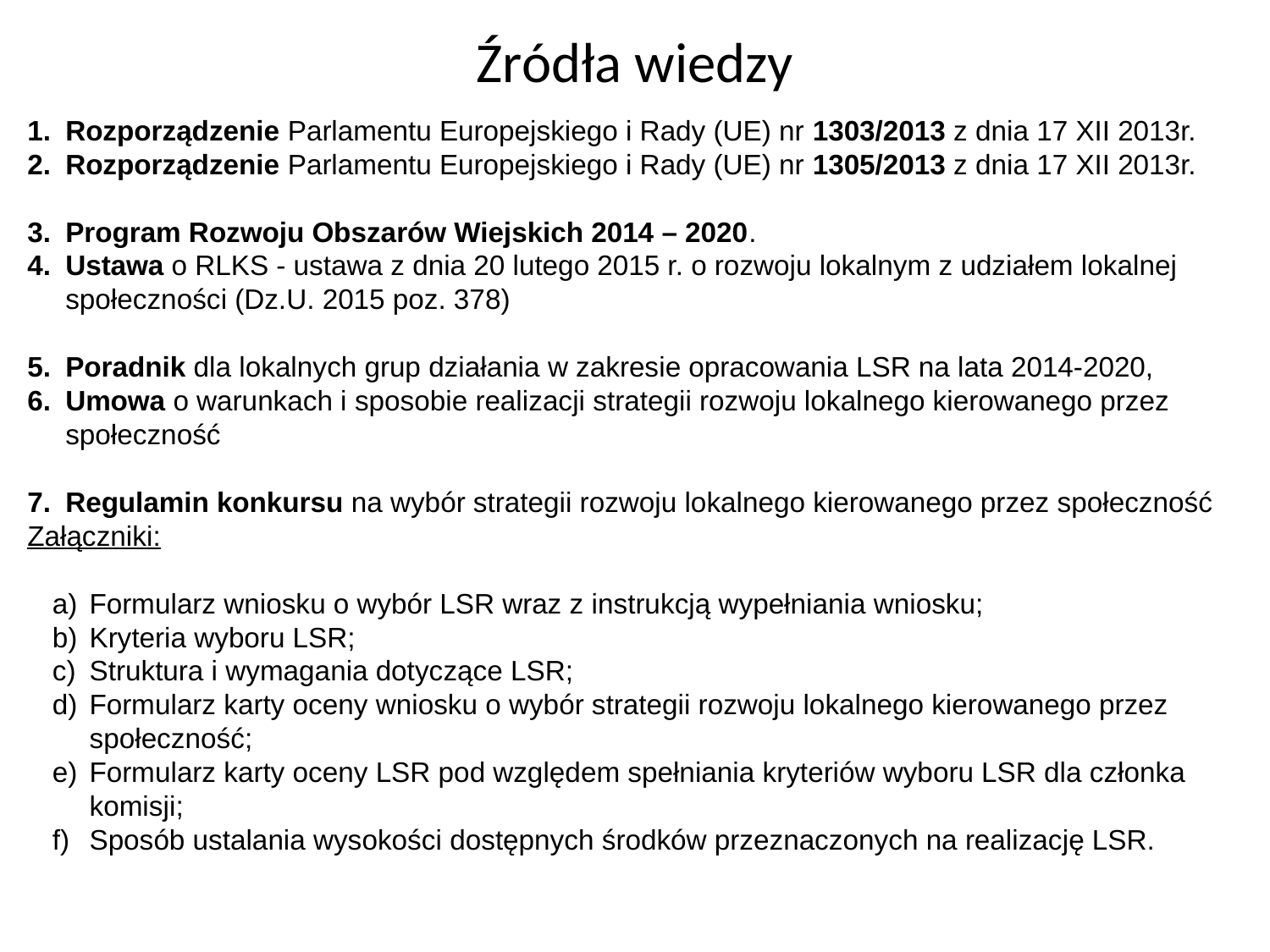

# Źródła wiedzy
Rozporządzenie Parlamentu Europejskiego i Rady (UE) nr 1303/2013 z dnia 17 XII 2013r.
Rozporządzenie Parlamentu Europejskiego i Rady (UE) nr 1305/2013 z dnia 17 XII 2013r.

Program Rozwoju Obszarów Wiejskich 2014 – 2020.
Ustawa o RLKS - ustawa z dnia 20 lutego 2015 r. o rozwoju lokalnym z udziałem lokalnej społeczności (Dz.U. 2015 poz. 378)

Poradnik dla lokalnych grup działania w zakresie opracowania LSR na lata 2014-2020,
Umowa o warunkach i sposobie realizacji strategii rozwoju lokalnego kierowanego przez społeczność

Regulamin konkursu na wybór strategii rozwoju lokalnego kierowanego przez społeczność
Załączniki:

Formularz wniosku o wybór LSR wraz z instrukcją wypełniania wniosku;
Kryteria wyboru LSR;
Struktura i wymagania dotyczące LSR;
Formularz karty oceny wniosku o wybór strategii rozwoju lokalnego kierowanego przez społeczność;
Formularz karty oceny LSR pod względem spełniania kryteriów wyboru LSR dla członka komisji;
Sposób ustalania wysokości dostępnych środków przeznaczonych na realizację LSR.